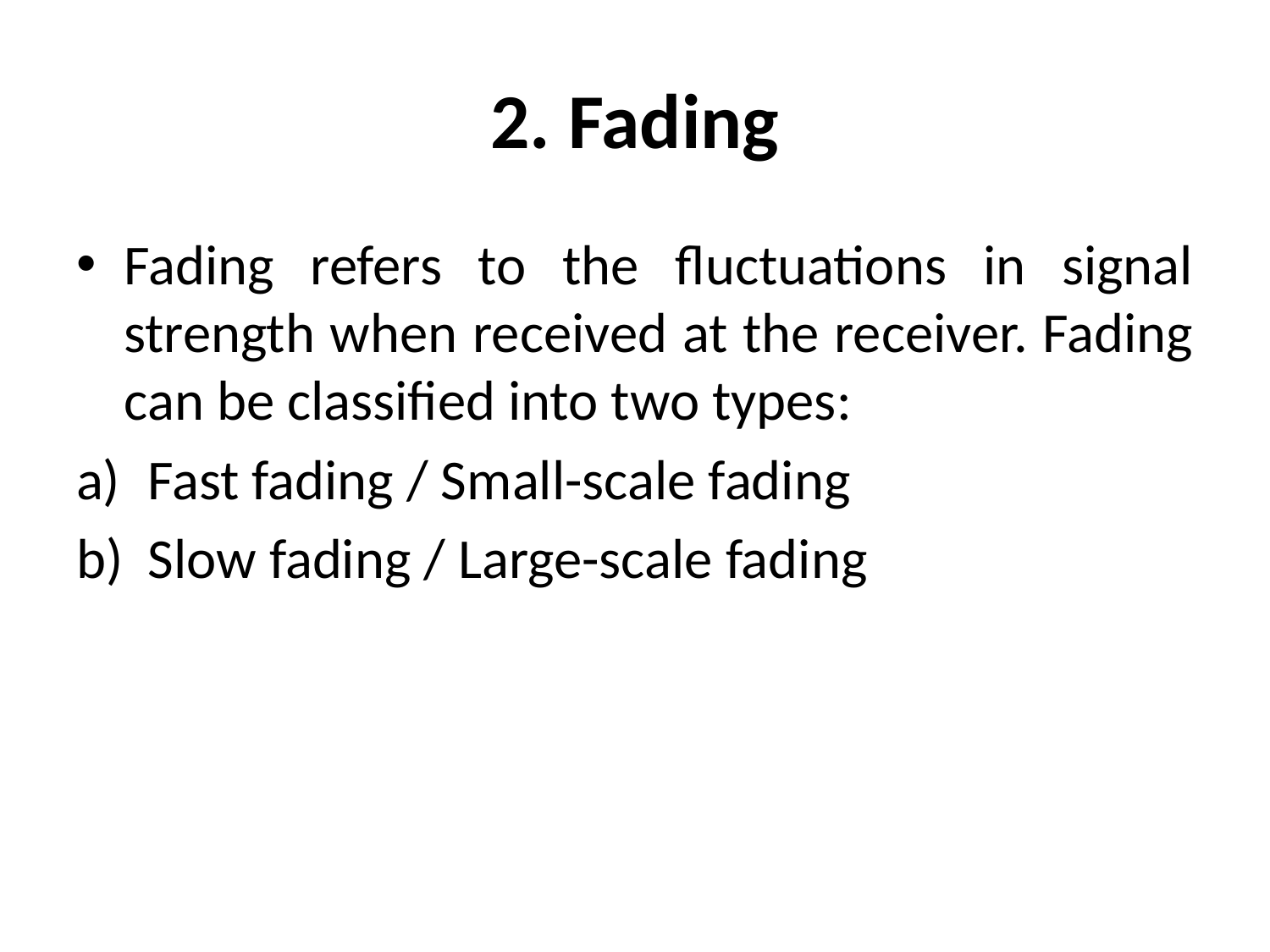

# 2. Fading
Fading refers to the fluctuations in signal strength when received at the receiver. Fading can be classified into two types:
Fast fading / Small-scale fading
Slow fading / Large-scale fading